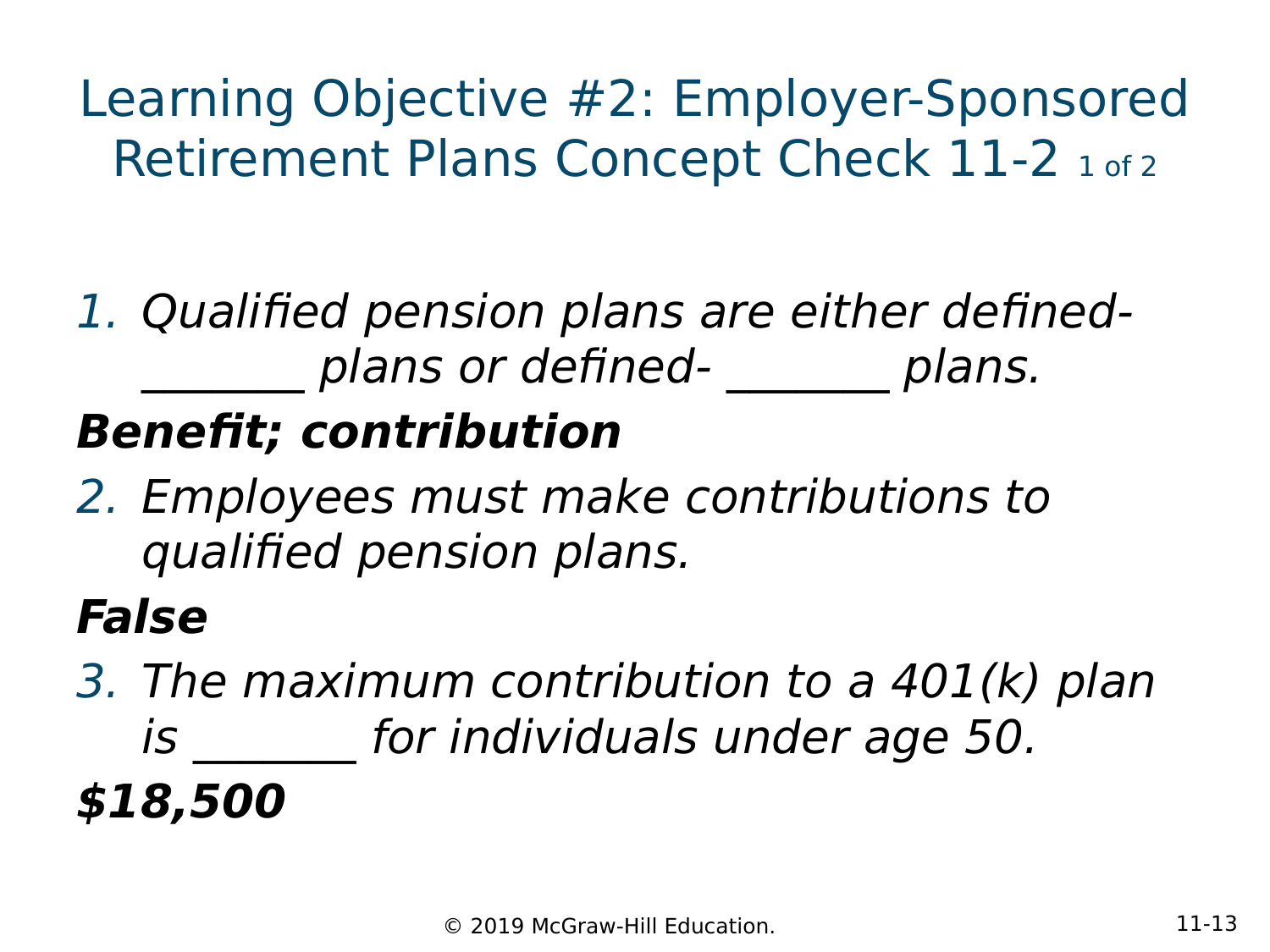

# Learning Objective #2: Employer-Sponsored Retirement Plans Concept Check 11-2 1 of 2
Qualified pension plans are either defined-_______ plans or defined- _______ plans.
Benefit; contribution
Employees must make contributions to qualified pension plans.
False
The maximum contribution to a 401(k) plan is _______ for individuals under age 50.
$18,500